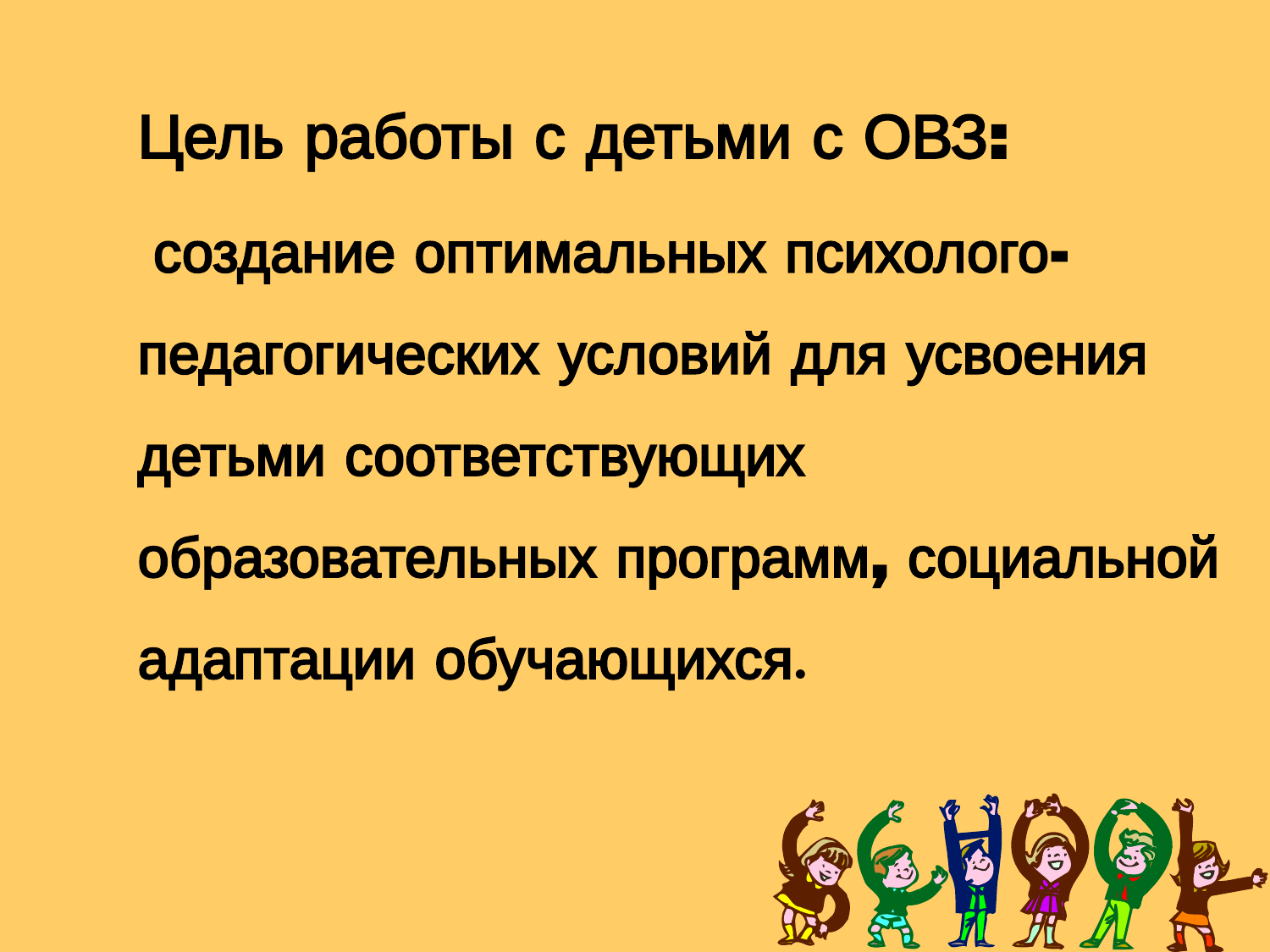

Цель работы с детьми с ОВЗ:
 создание оптимальных психолого- педагогических условий для усвоения детьми соответствующих образовательных программ, социальной адаптации обучающихся.